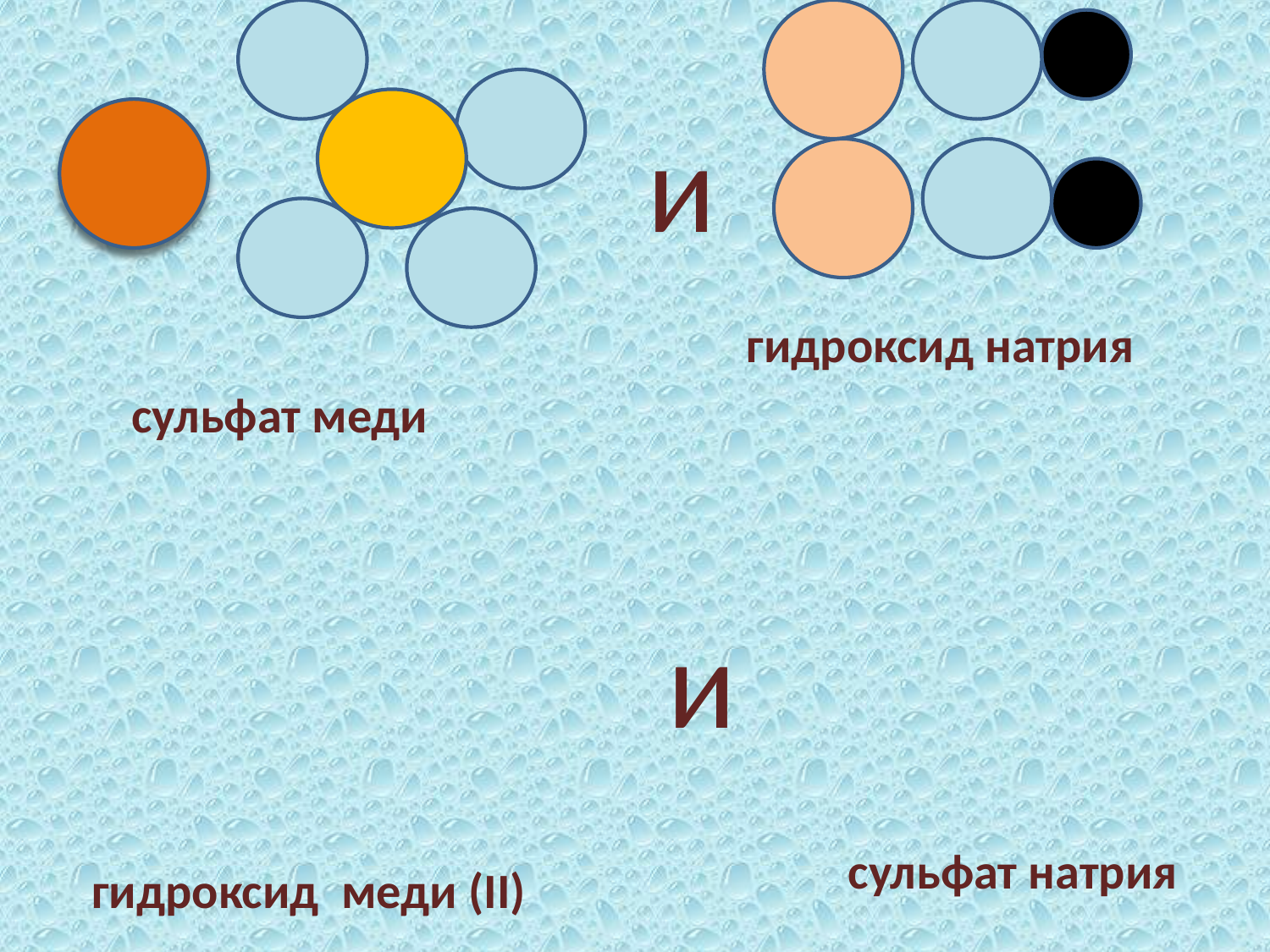

и

гидроксид натрия
сульфат меди
и
сульфат натрия
гидроксид  меди (II)